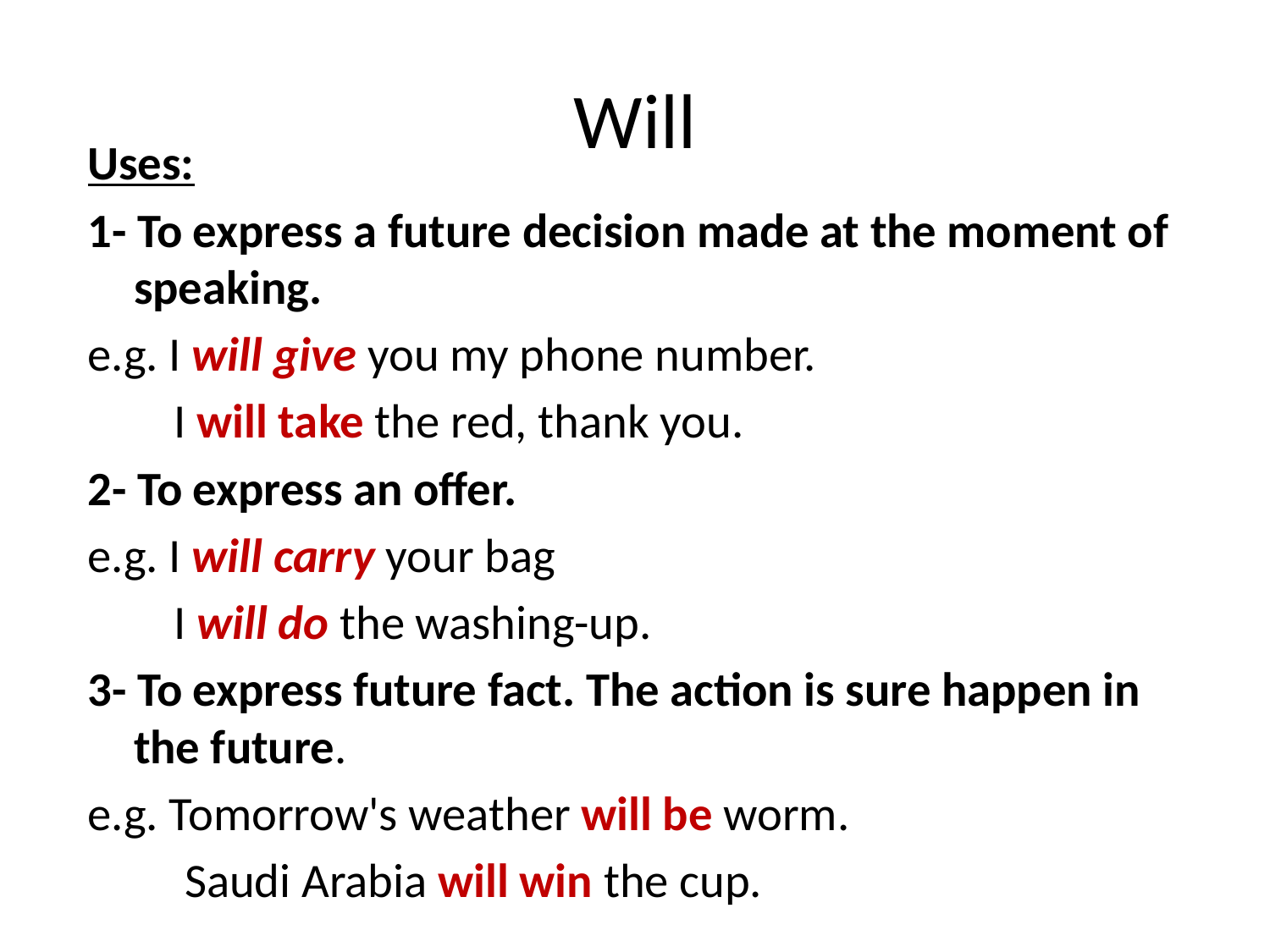

# Will
Uses:
1- To express a future decision made at the moment of speaking.
e.g. I will give you my phone number.
        I will take the red, thank you.
2- To express an offer.
e.g. I will carry your bag
        I will do the washing-up.
3- To express future fact. The action is sure happen in the future.
e.g. Tomorrow's weather will be worm.
         Saudi Arabia will win the cup.